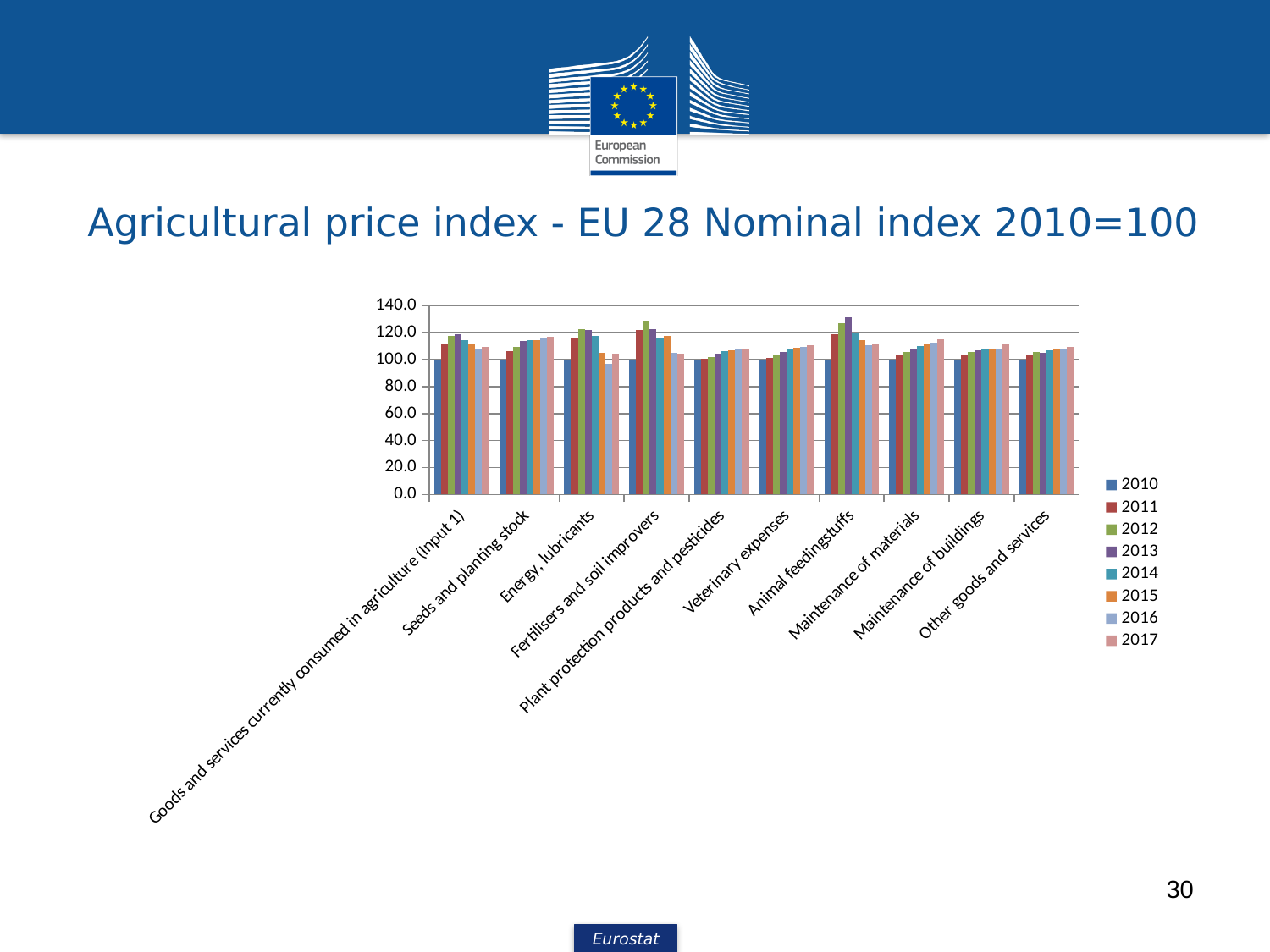

# Agricultural price index - EU 28 Nominal index 2010=100

### Chart

| Category | 2010 | 2011 | 2012 | 2013 | 2014 | 2015 | 2016 | 2017 |
|---|---|---|---|---|---|---|---|---|
| Goods and services currently consumed in agriculture (Input 1) | 100.0 | 111.9 | 117.3 | 118.8 | 114.3 | 111.2 | 107.8 | 109.7 |
| Seeds and planting stock | 100.0 | 106.6 | 109.5 | 114.0 | 114.7 | 114.6 | 115.5 | 116.9 |
| Energy, lubricants | 100.0 | 115.4 | 122.8 | 121.7 | 117.4 | 105.2 | 97.1 | 104.3 |
| Fertilisers and soil improvers | 100.0 | 122.0 | 128.6 | 122.7 | 116.2 | 117.7 | 105.2 | 104.6 |
| Plant protection products and pesticides | 100.0 | 100.7 | 101.9 | 104.1 | 106.2 | 106.8 | 108.1 | 108.3 |
| Veterinary expenses | 100.0 | 101.0 | 103.6 | 105.5 | 107.3 | 108.6 | 109.5 | 110.7 |
| Animal feedingstuffs | 100.0 | 118.7 | 126.7 | 131.6 | 119.7 | 114.6 | 110.8 | 111.4 |
| Maintenance of materials | 100.0 | 103.1 | 105.8 | 107.8 | 109.8 | 111.1 | 112.7 | 115.0 |
| Maintenance of buildings | 100.0 | 103.5 | 105.8 | 106.7 | 107.7 | 108.2 | 108.4 | 111.2 |
| Other goods and services | 100.0 | 103.1 | 105.4 | 105.0 | 107.1 | 108.0 | 107.8 | 109.3 |
30